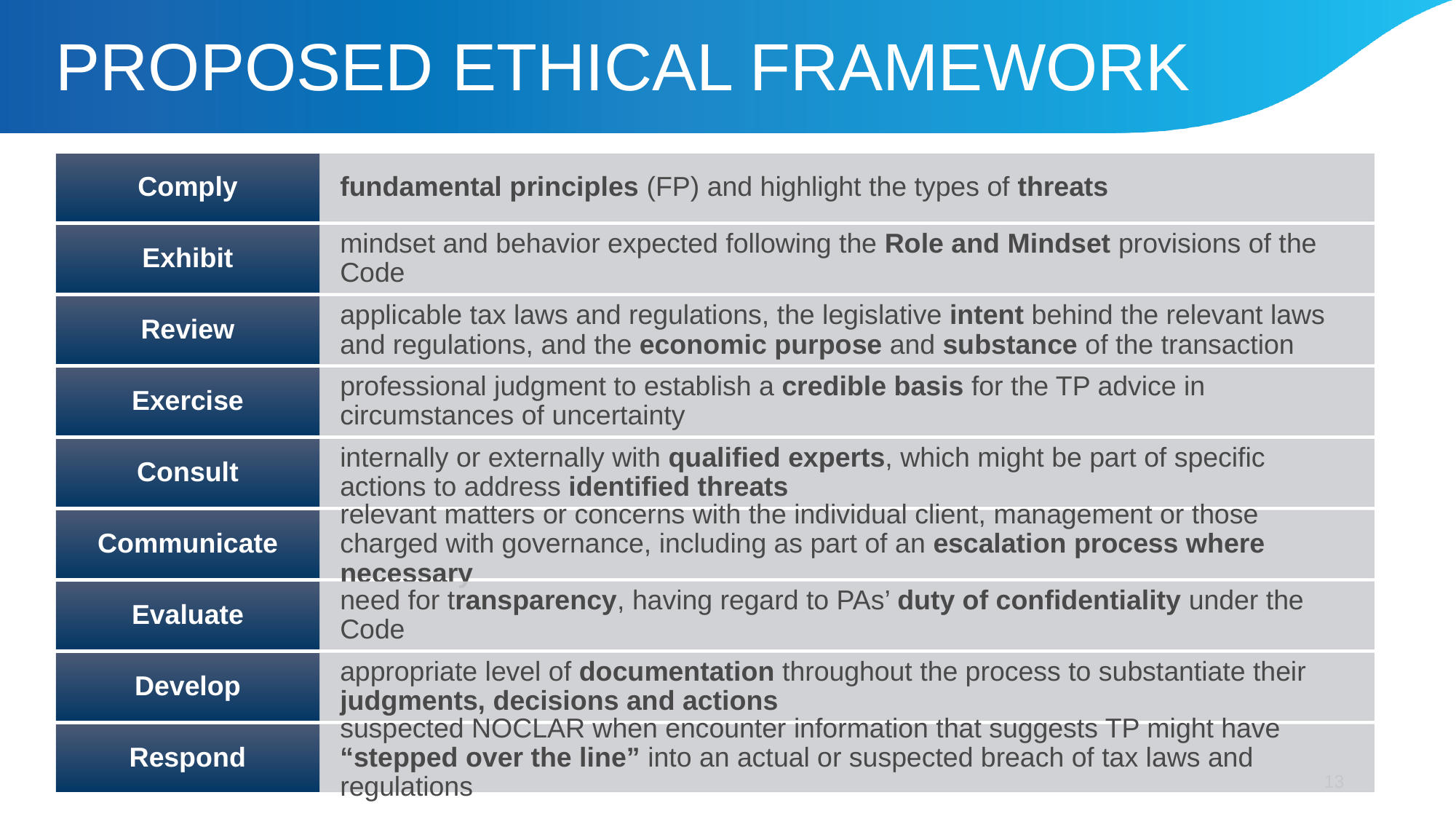

# PROPOSED ETHICAL FRAMEWORK
fundamental principles (FP) and highlight the types of threats
Comply
mindset and behavior expected following the Role and Mindset provisions of the Code
Exhibit
applicable tax laws and regulations, the legislative intent behind the relevant laws and regulations, and the economic purpose and substance of the transaction
Review
professional judgment to establish a credible basis for the TP advice in circumstances of uncertainty
Exercise
internally or externally with qualified experts, which might be part of specific actions to address identified threats
Consult
relevant matters or concerns with the individual client, management or those charged with governance, including as part of an escalation process where necessary
Communicate
need for transparency, having regard to PAs’ duty of confidentiality under the Code
Evaluate
appropriate level of documentation throughout the process to substantiate their judgments, decisions and actions
Develop
suspected NOCLAR when encounter information that suggests TP might have “stepped over the line” into an actual or suspected breach of tax laws and regulations
Respond
13